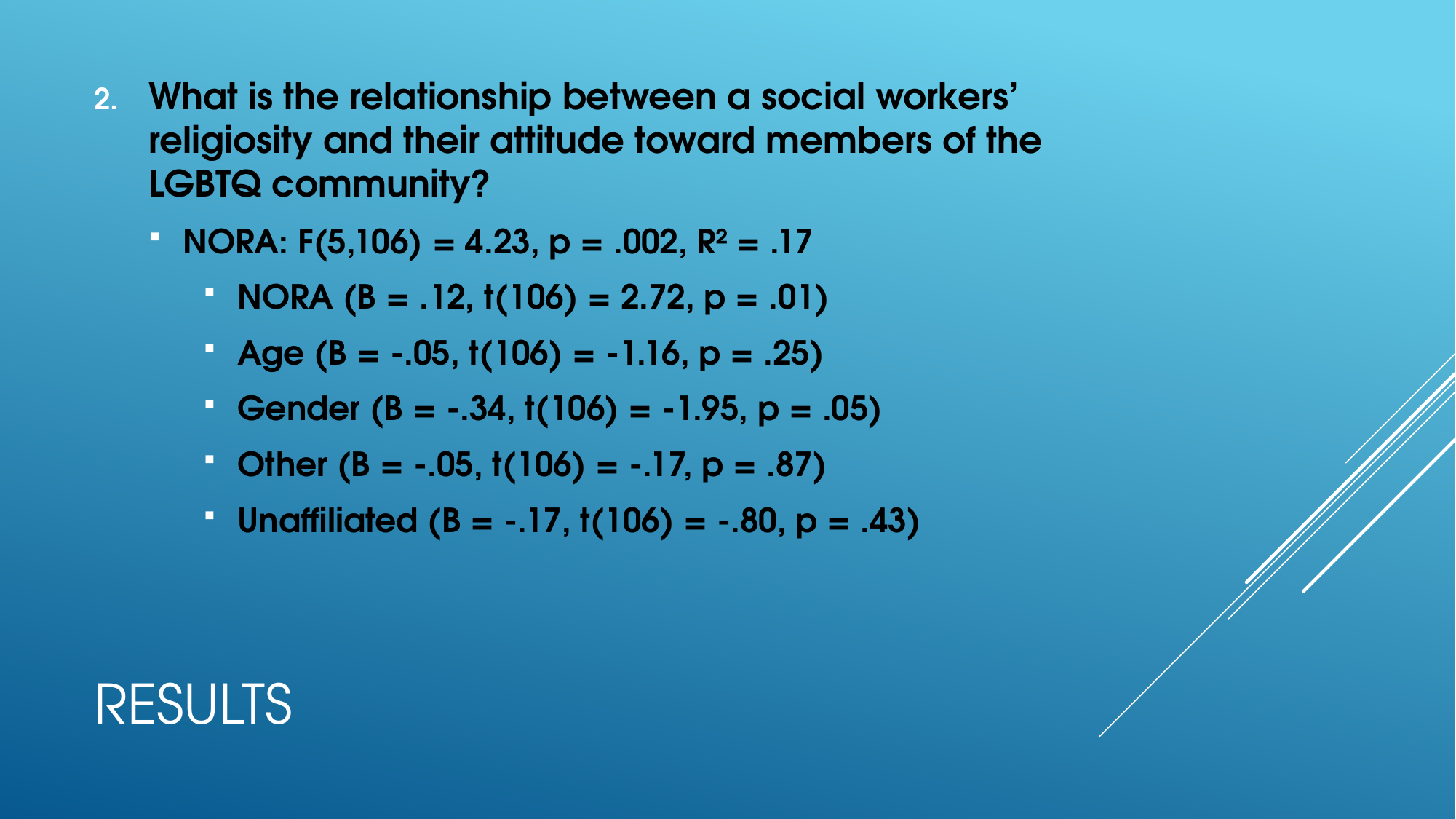

What is the relationship between a social workers’ religiosity and their attitude toward members of the LGBTQ community?
NORA: F(5,106) = 4.23, p = .002, R² = .17
NORA (B = .12, t(106) = 2.72, p = .01)
Age (B = -.05, t(106) = -1.16, p = .25)
Gender (B = -.34, t(106) = -1.95, p = .05)
Other (B = -.05, t(106) = -.17, p = .87)
Unaffiliated (B = -.17, t(106) = -.80, p = .43)
# Results